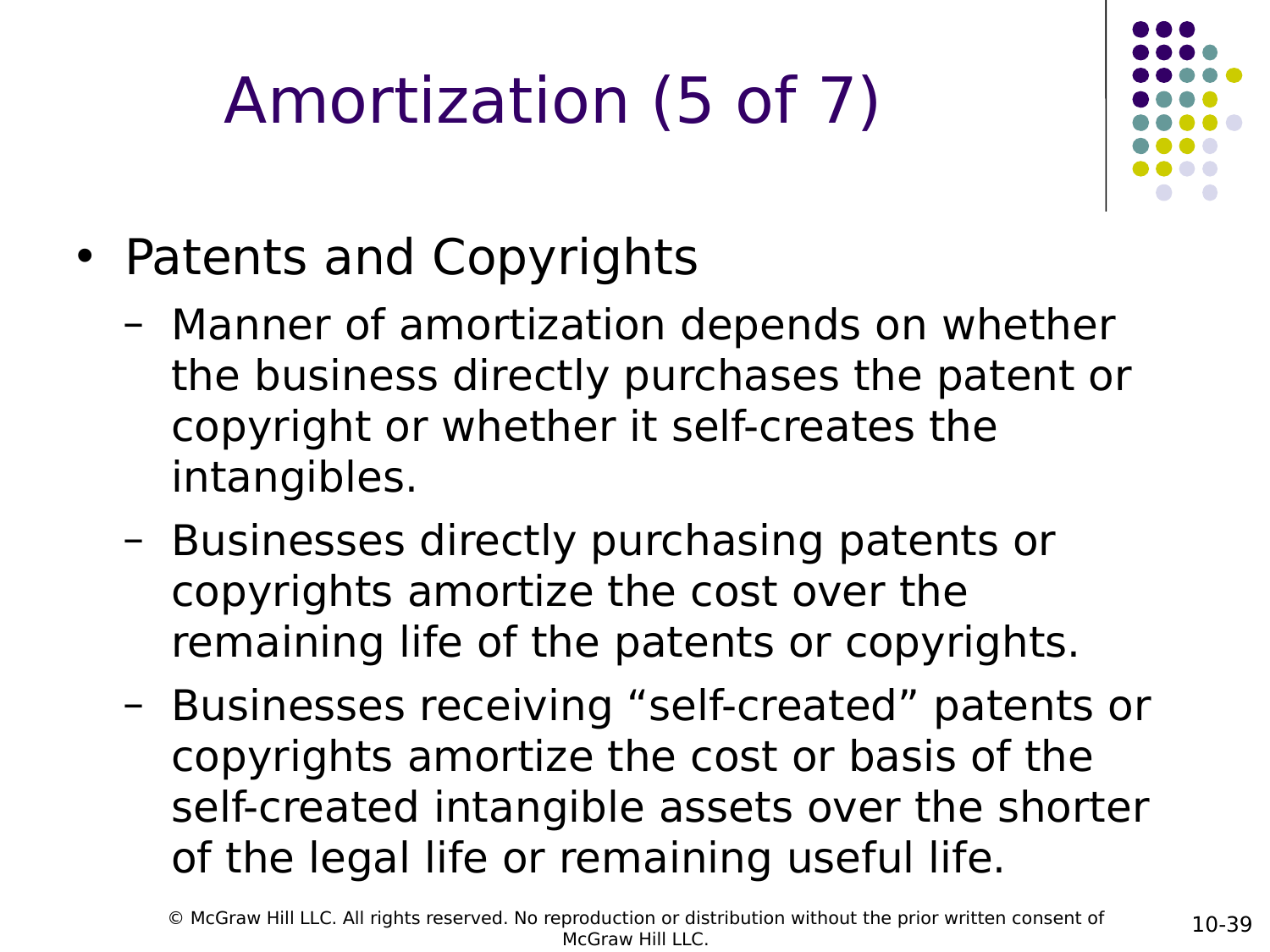

# Amortization (5 of 7)
Patents and Copyrights
Manner of amortization depends on whether the business directly purchases the patent or copyright or whether it self-creates the intangibles.
Businesses directly purchasing patents or copyrights amortize the cost over the remaining life of the patents or copyrights.
Businesses receiving “self-created” patents or copyrights amortize the cost or basis of the self-created intangible assets over the shorter of the legal life or remaining useful life.
10-39